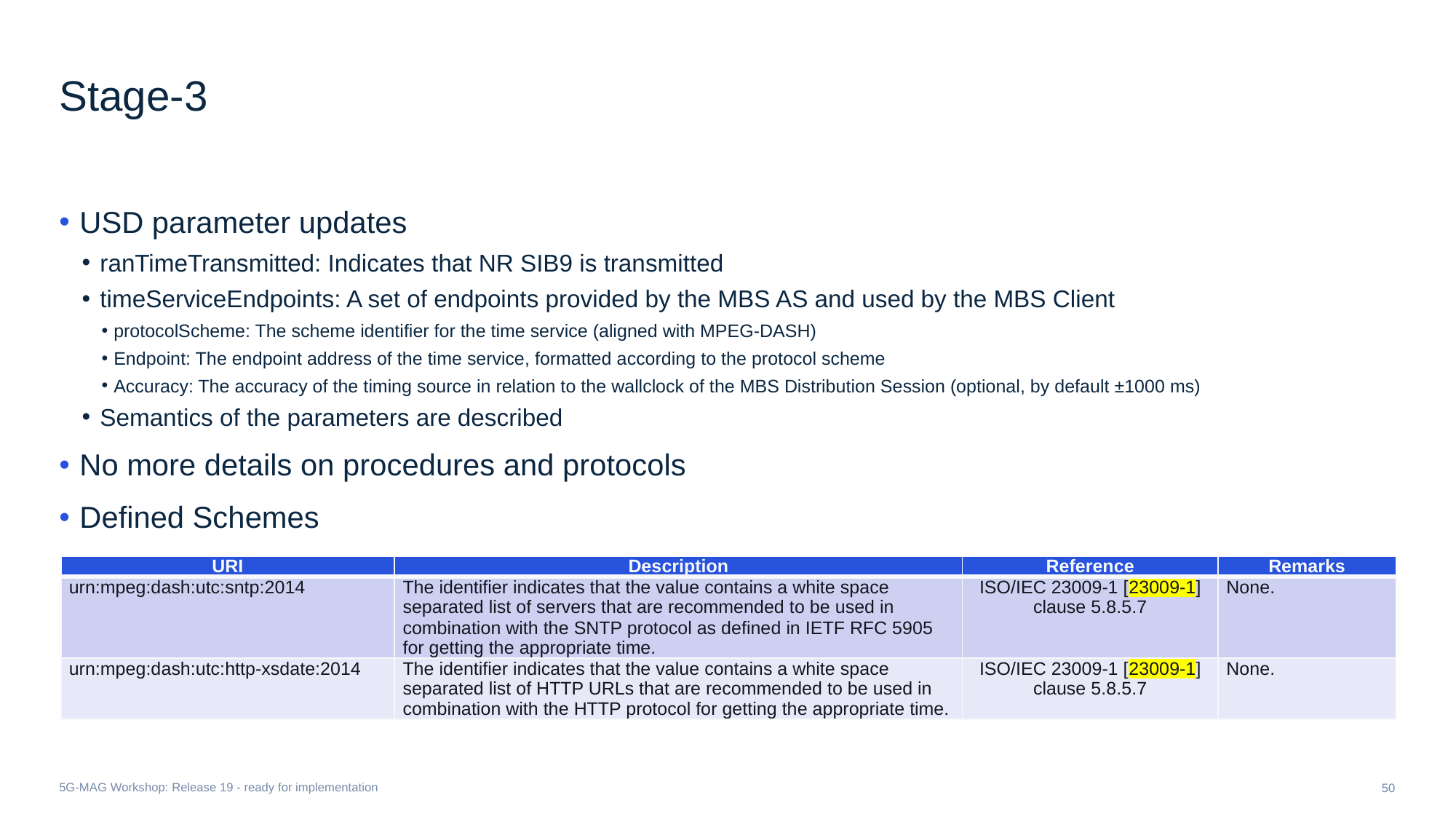

# Stage-3

USD parameter updates
ranTimeTransmitted: Indicates that NR SIB9 is transmitted
timeServiceEndpoints: A set of endpoints provided by the MBS AS and used by the MBS Client
protocolScheme: The scheme identifier for the time service (aligned with MPEG-DASH)
Endpoint: The endpoint address of the time service, formatted according to the protocol scheme
Accuracy: The accuracy of the timing source in relation to the wallclock of the MBS Distribution Session (optional, by default ±1000 ms)
Semantics of the parameters are described
No more details on procedures and protocols
Defined Schemes

| URI | Description | Reference | Remarks |
| --- | --- | --- | --- |
| urn:mpeg:dash:utc:sntp:2014 | The identifier indicates that the value contains a white space separated list of servers that are recommended to be used in combination with the SNTP protocol as defined in IETF RFC 5905 for getting the appropriate time. | ISO/IEC 23009-1 [23009-1] clause 5.8.5.7 | None. |
| urn:mpeg:dash:utc:http-xsdate:2014 | The identifier indicates that the value contains a white space separated list of HTTP URLs that are recommended to be used in combination with the HTTP protocol for getting the appropriate time. | ISO/IEC 23009-1 [23009-1] clause 5.8.5.7 | None. |
5G-MAG Workshop: Release 19 - ready for implementation